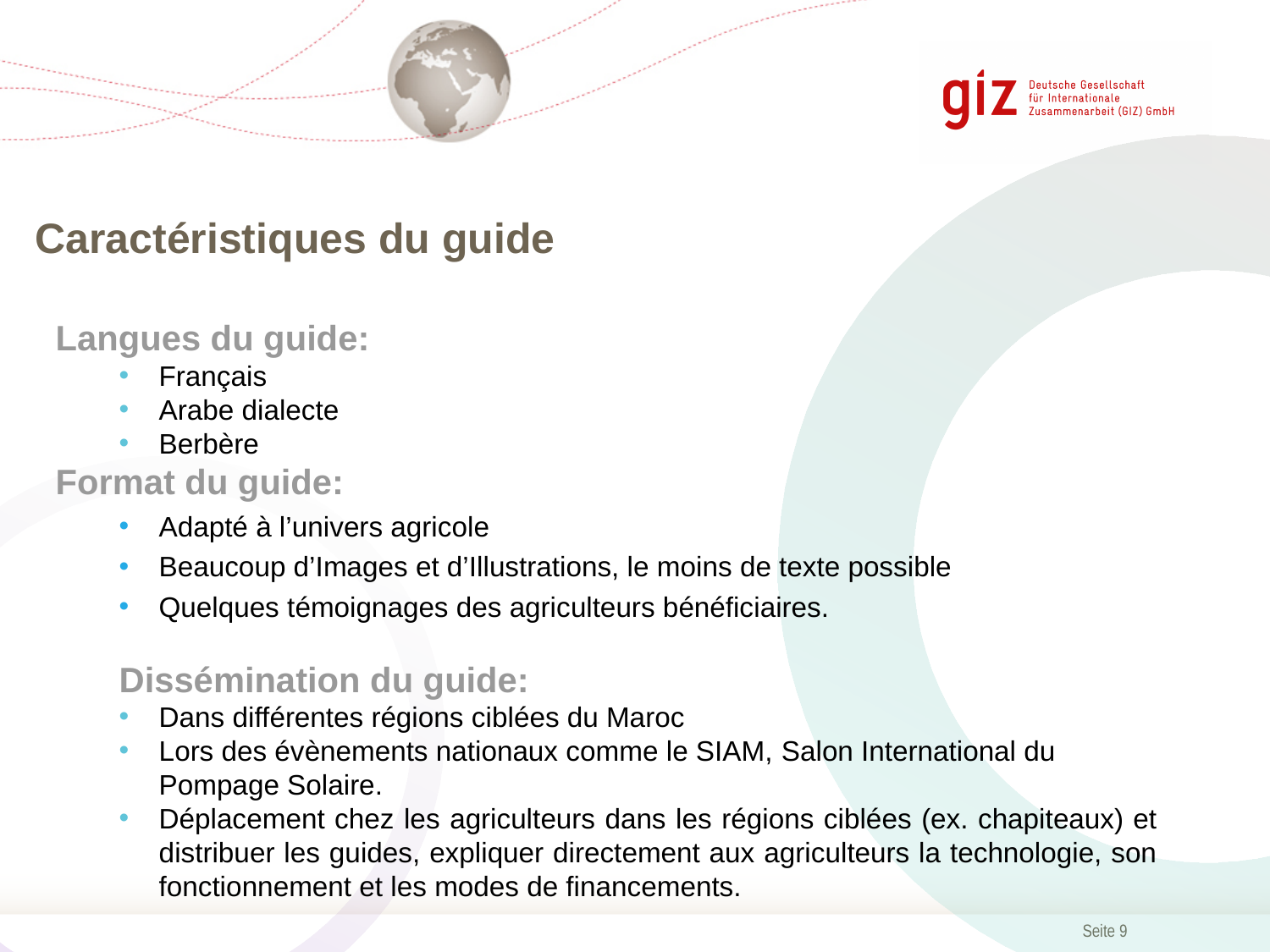

# Caractéristiques du guide
Langues du guide:
Français
Arabe dialecte
Berbère
Format du guide:
Adapté à l’univers agricole
Beaucoup d’Images et d’Illustrations, le moins de texte possible
Quelques témoignages des agriculteurs bénéficiaires.

Dissémination du guide:
Dans différentes régions ciblées du Maroc
Lors des évènements nationaux comme le SIAM, Salon International du Pompage Solaire.
Déplacement chez les agriculteurs dans les régions ciblées (ex. chapiteaux) et distribuer les guides, expliquer directement aux agriculteurs la technologie, son fonctionnement et les modes de financements.